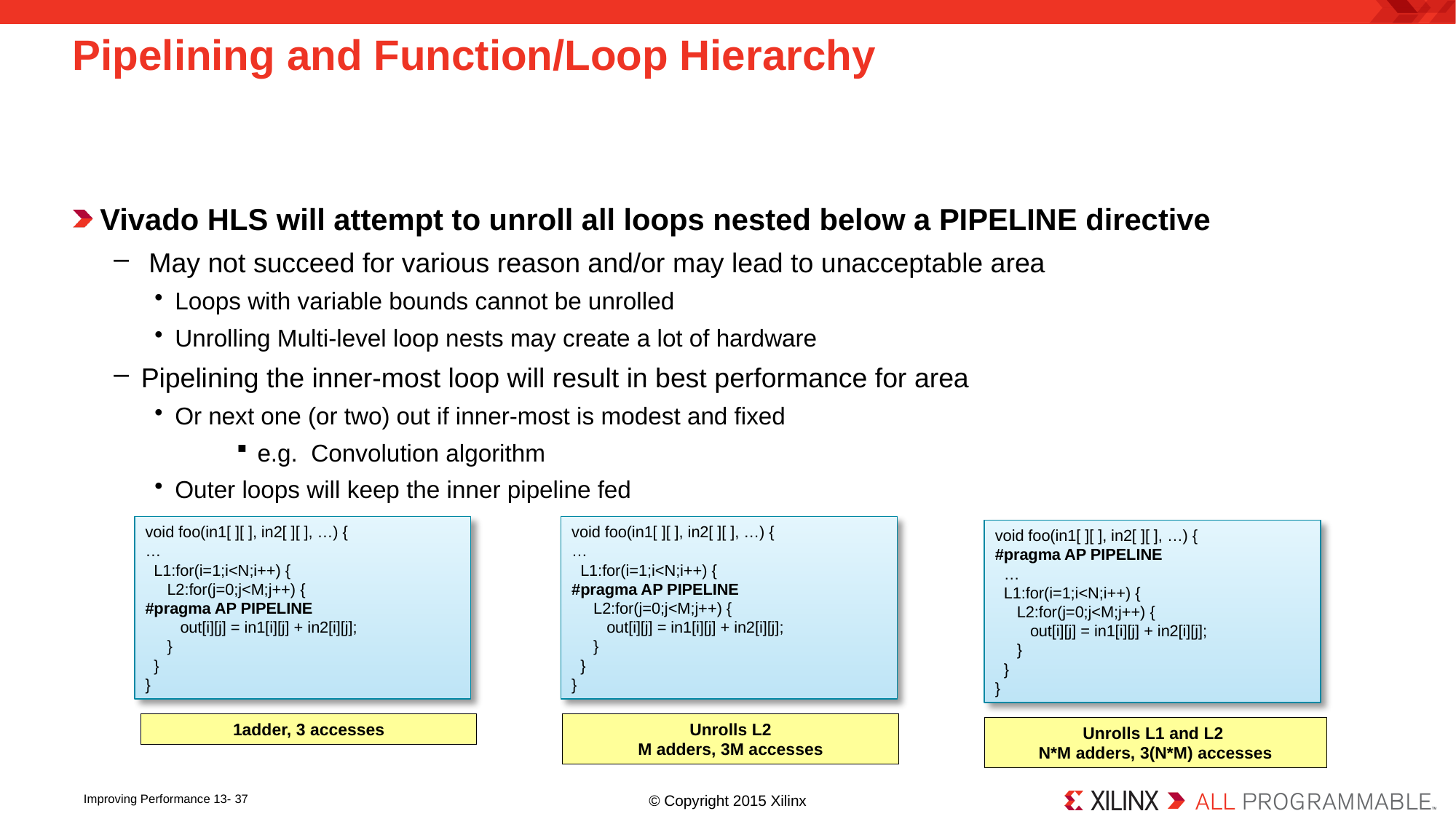

# Pipelining and Function/Loop Hierarchy
Vivado HLS will attempt to unroll all loops nested below a PIPELINE directive
 May not succeed for various reason and/or may lead to unacceptable area
Loops with variable bounds cannot be unrolled
Unrolling Multi-level loop nests may create a lot of hardware
Pipelining the inner-most loop will result in best performance for area
Or next one (or two) out if inner-most is modest and fixed
e.g.  Convolution algorithm
Outer loops will keep the inner pipeline fed
void foo(in1[ ][ ], in2[ ][ ], …) {
…
  L1:for(i=1;i<N;i++) {
     L2:for(j=0;j<M;j++) {
#pragma AP PIPELINE
        out[i][j] = in1[i][j] + in2[i][j];
     }
  }
}
void foo(in1[ ][ ], in2[ ][ ], …) {
…
  L1:for(i=1;i<N;i++) {
#pragma AP PIPELINE
     L2:for(j=0;j<M;j++) {
        out[i][j] = in1[i][j] + in2[i][j];
     }
  }
}
void foo(in1[ ][ ], in2[ ][ ], …) {
#pragma AP PIPELINE
  …
  L1:for(i=1;i<N;i++) {
     L2:for(j=0;j<M;j++) {
        out[i][j] = in1[i][j] + in2[i][j];
     }
  }
}
1adder, 3 accesses
Unrolls L2
M adders, 3M accesses
Unrolls L1 and L2
N*M adders, 3(N*M) accesses
Improving Performance 13- 37
© Copyright 2015 Xilinx